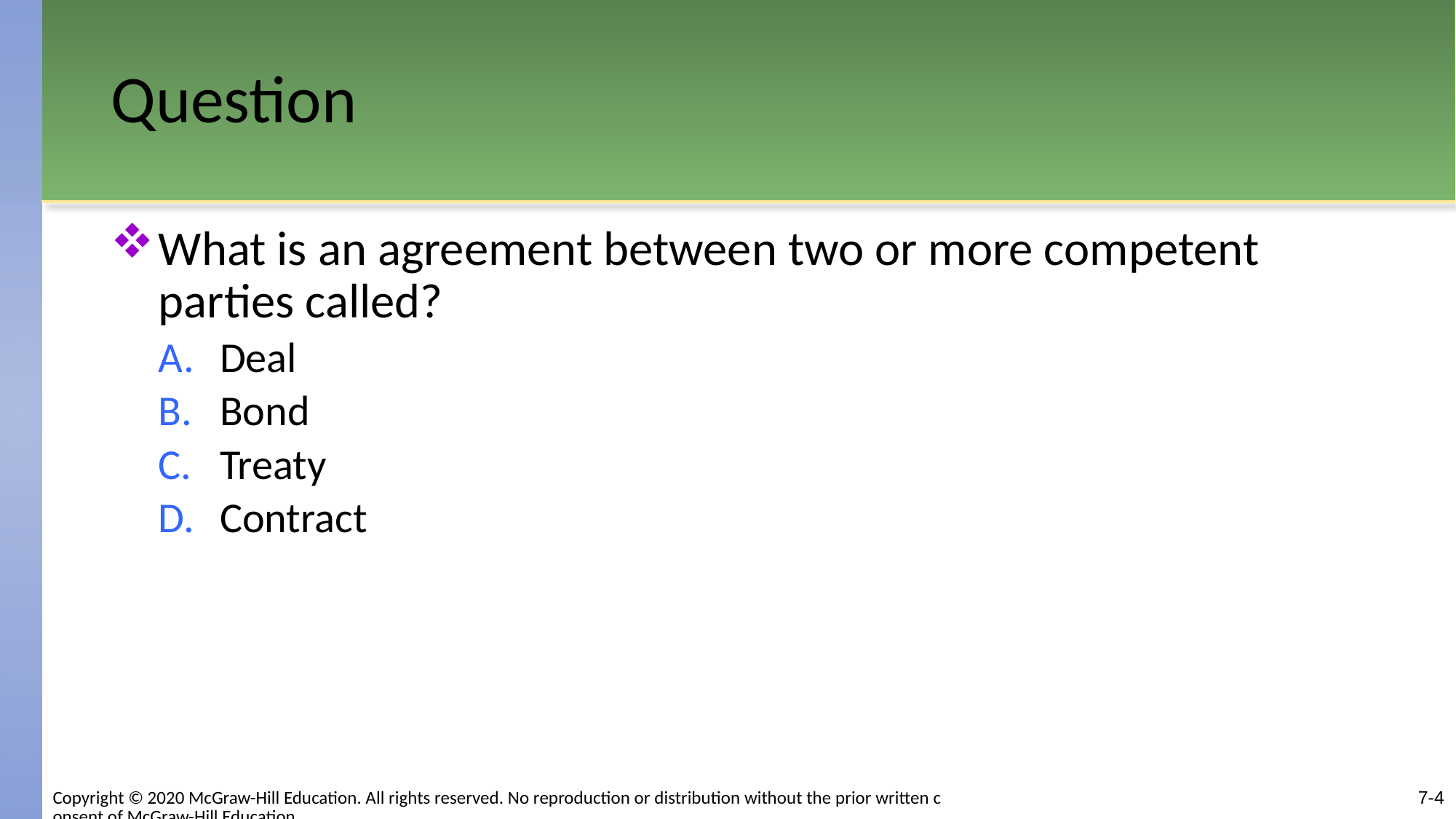

# Question
What is an agreement between two or more competent parties called?
Deal
Bond
Treaty
Contract
Copyright © 2020 McGraw-Hill Education. All rights reserved. No reproduction or distribution without the prior written consent of McGraw-Hill Education.
7-4